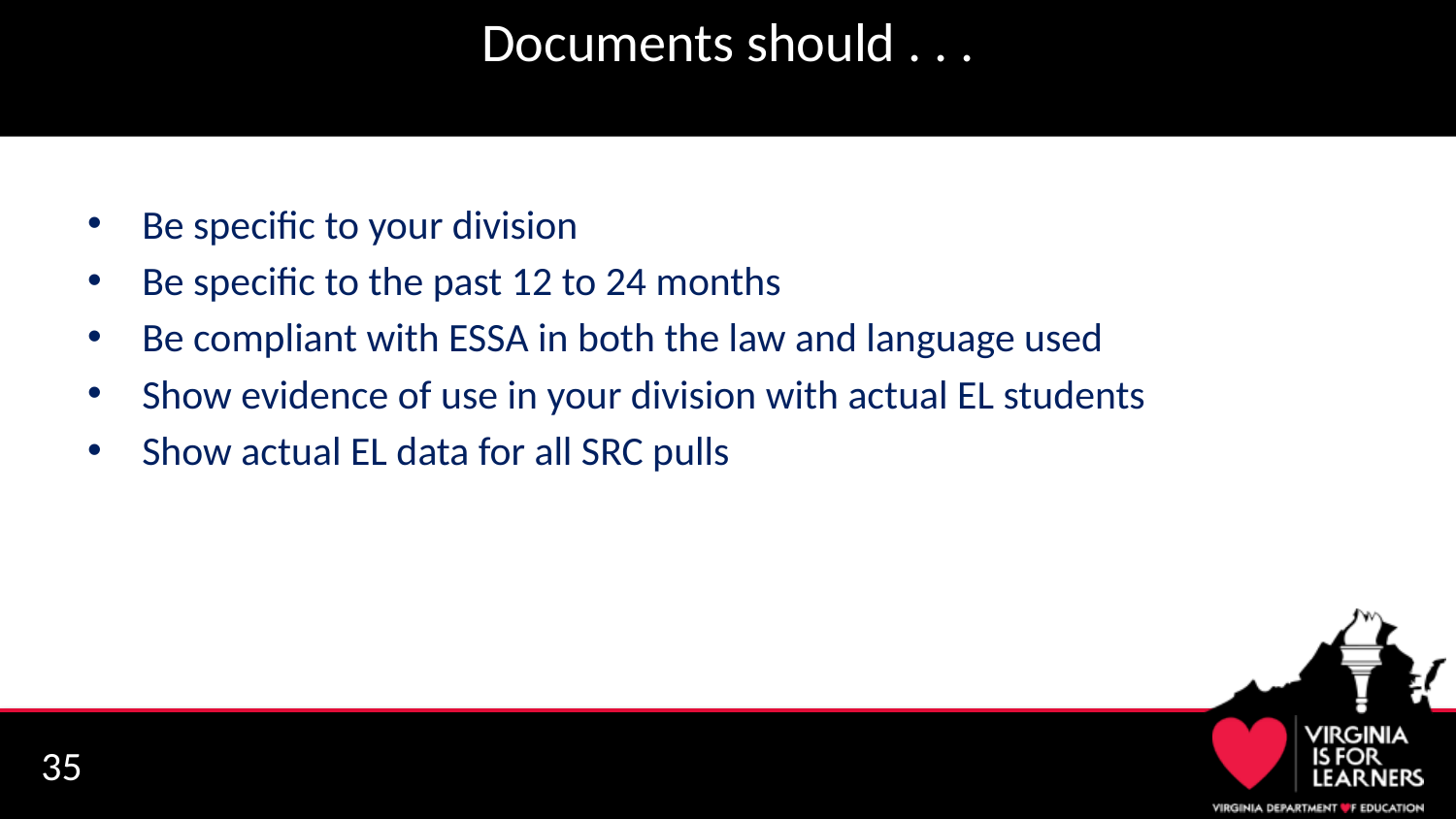

# Documents should . . .
Be specific to your division
Be specific to the past 12 to 24 months
Be compliant with ESSA in both the law and language used
Show evidence of use in your division with actual EL students
Show actual EL data for all SRC pulls